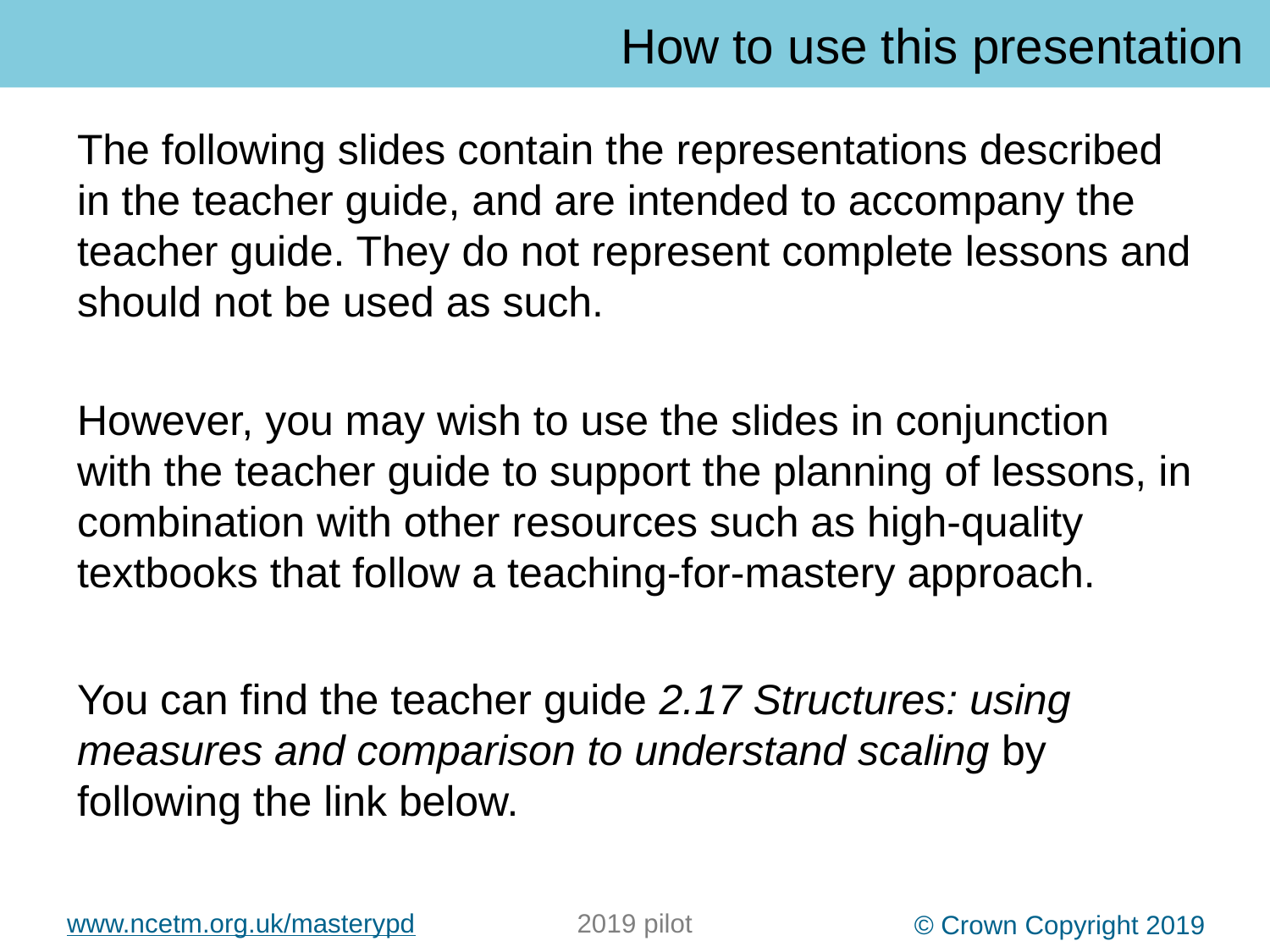

How to use this presentation
You can find the teacher guide 2.17 Structures: using measures and comparison to understand scaling by following the link below.